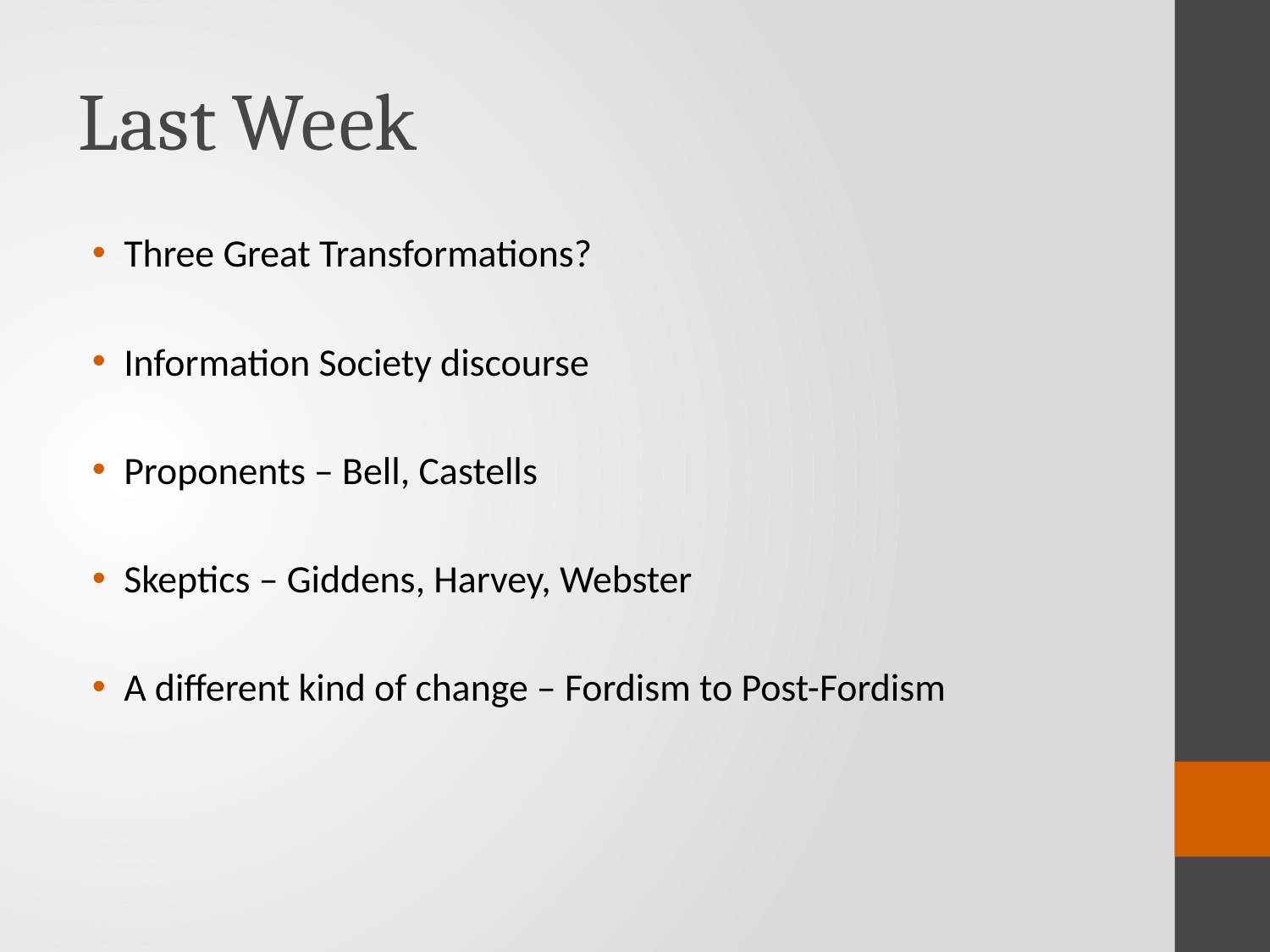

# Last Week
Three Great Transformations?

Information Society discourse

Proponents – Bell, Castells

Skeptics – Giddens, Harvey, Webster

A different kind of change – Fordism to Post-Fordism